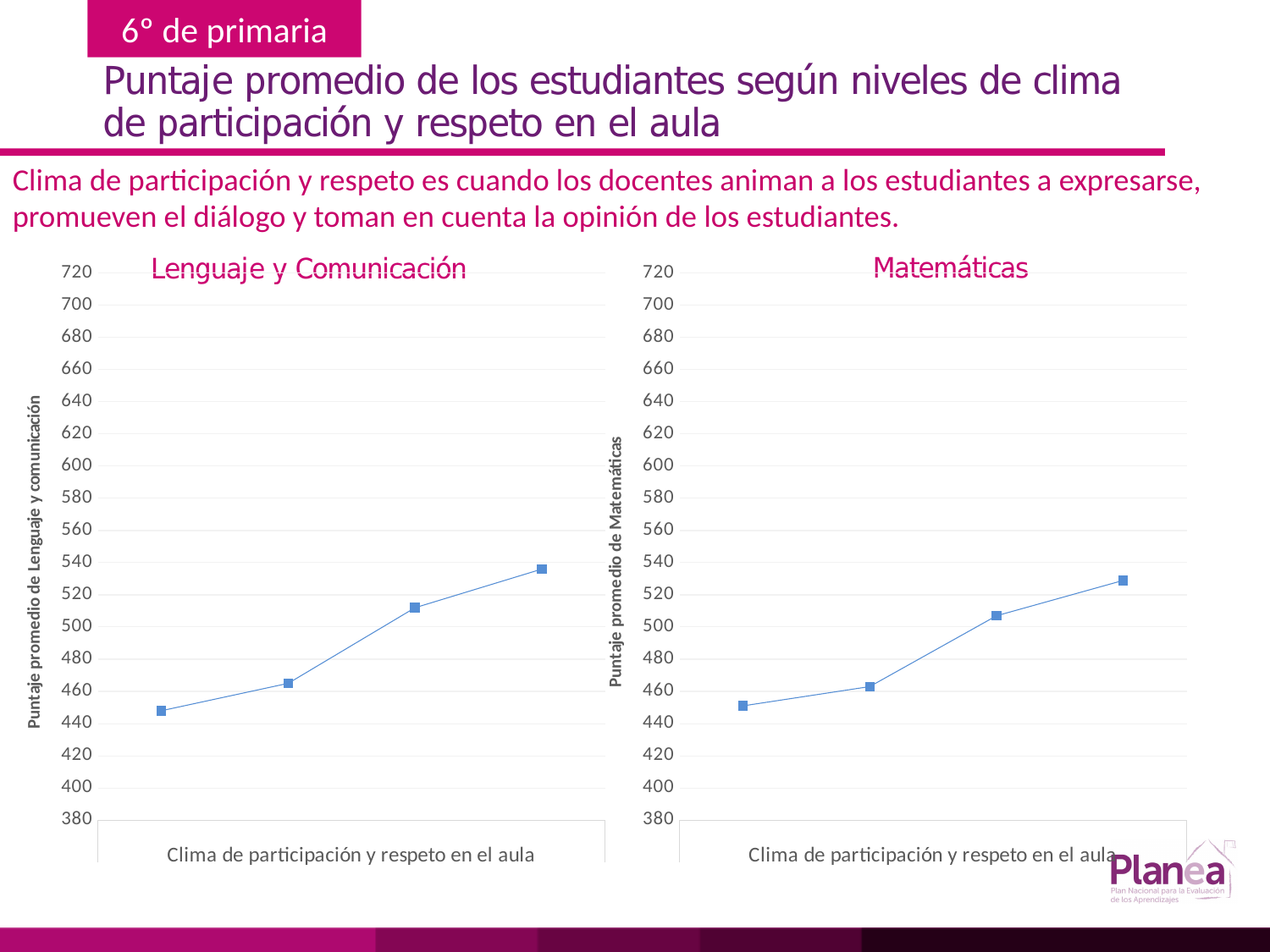

# Puntaje promedio de los estudiantes según niveles de clima de participación y respeto en el aula

Clima de participación y respeto es cuando los docentes animan a los estudiantes a expresarse, promueven el diálogo y toman en cuenta la opinión de los estudiantes.
Matemáticas

### Chart

| Category |  |
|---|---|
|   | 448.0 |
|   | 465.0 |
|   | 512.0 |
|   | 536.0 |

### Chart

| Category |  |
|---|---|
|   | 451.0 |
|   | 463.0 |
|   | 507.0 |
|   | 529.0 |
Lenguaje y Comunicación